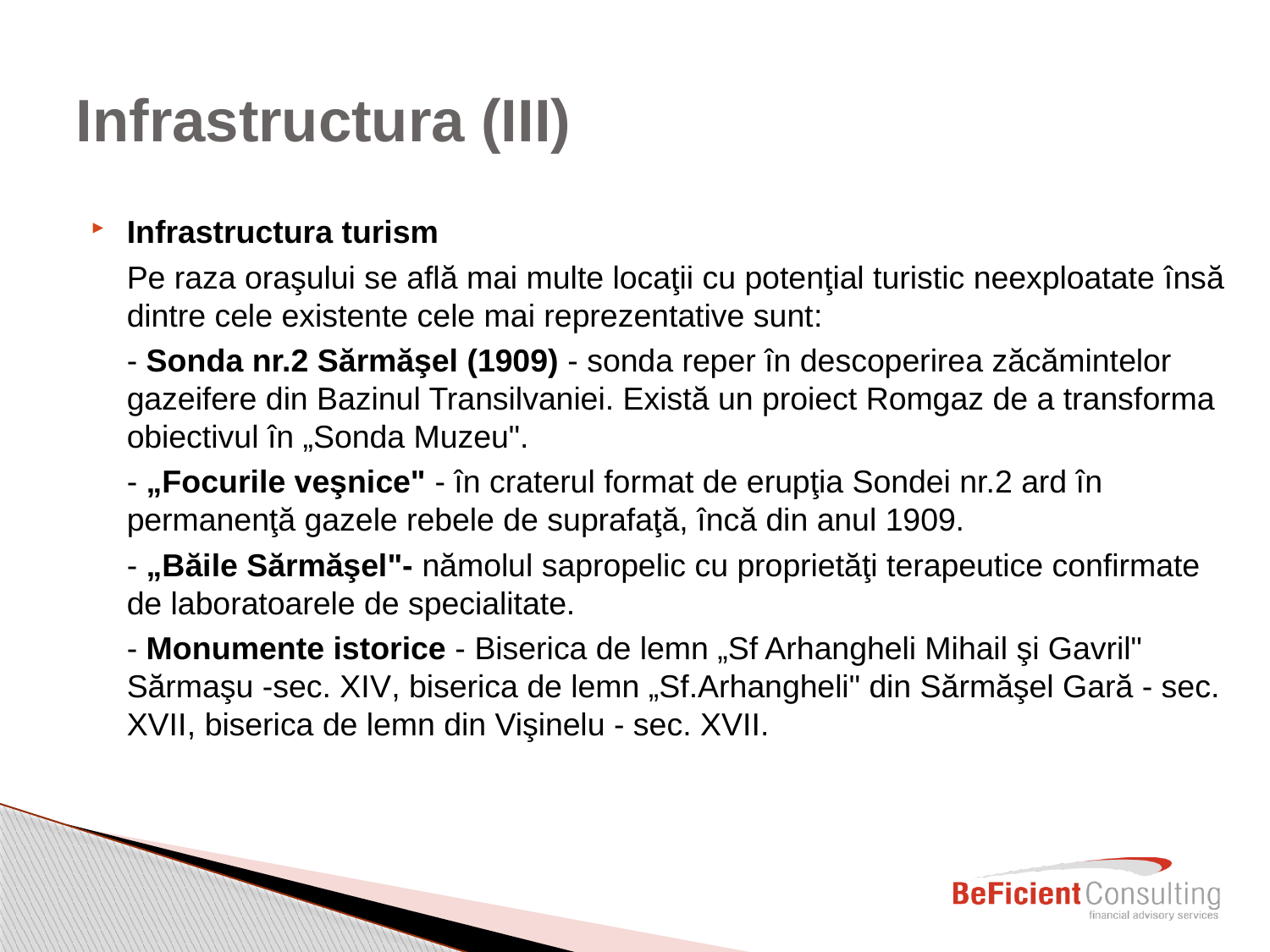

# Infrastructura (III)
Infrastructura turism
	Pe raza oraşului se află mai multe locaţii cu potenţial turistic neexploatate însă dintre cele existente cele mai reprezentative sunt:
	- Sonda nr.2 Sărmăşel (1909) - sonda reper în descoperirea zăcămintelor gazeifere din Bazinul Transilvaniei. Există un proiect Romgaz de a transforma obiectivul în „Sonda Muzeu".
	- „Focurile veşnice" - în craterul format de erupţia Sondei nr.2 ard în permanenţă gazele rebele de suprafaţă, încă din anul 1909.
	- „Băile Sărmăşel"- nămolul sapropelic cu proprietăţi terapeutice confirmate de laboratoarele de specialitate.
	- Monumente istorice - Biserica de lemn „Sf Arhangheli Mihail şi Gavril" Sărmaşu -sec. XIV, biserica de lemn „Sf.Arhangheli" din Sărmăşel Gară - sec. XVII, biserica de lemn din Vişinelu - sec. XVII.